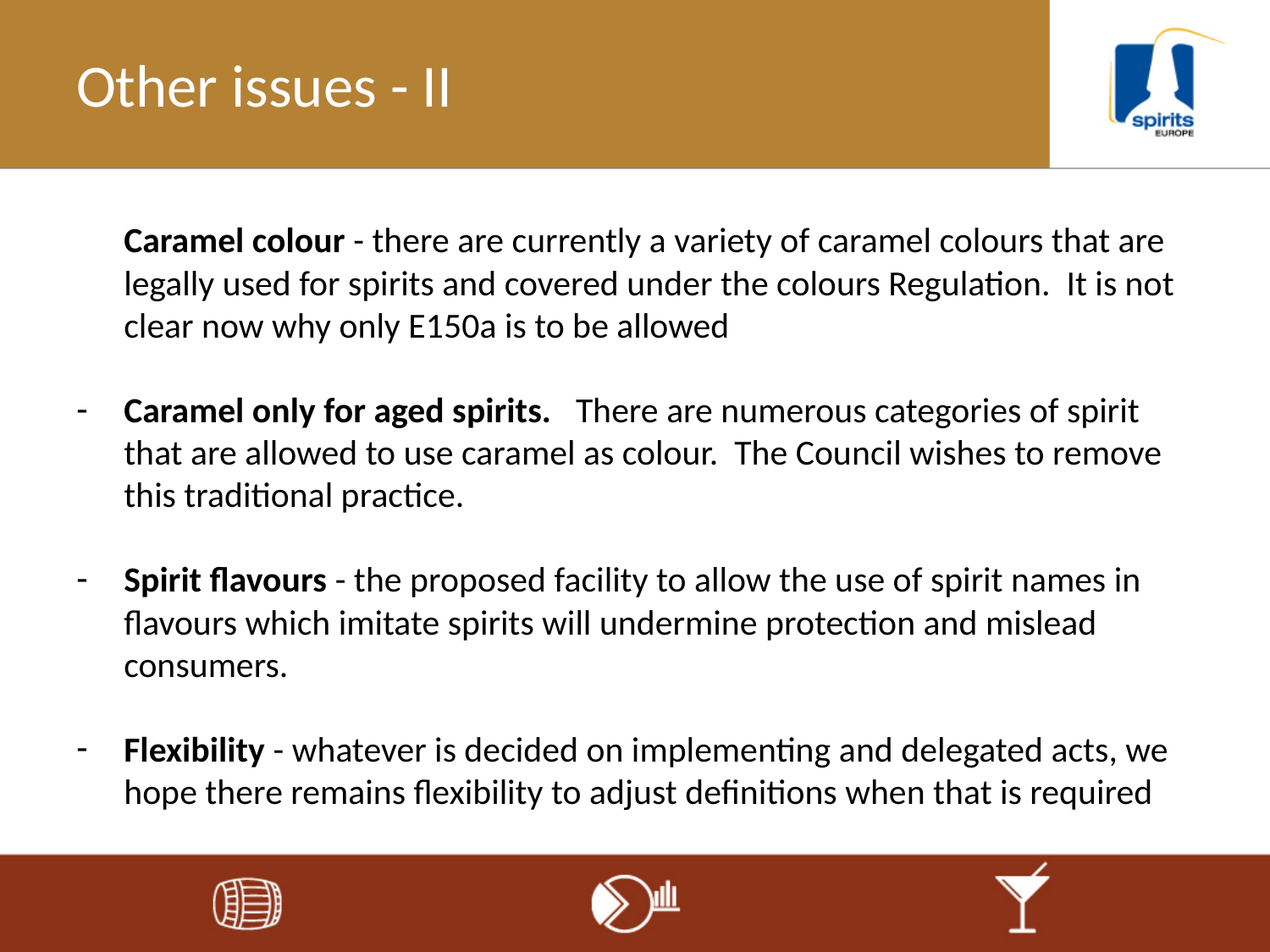

# Other issues - II
	Caramel colour - there are currently a variety of caramel colours that are legally used for spirits and covered under the colours Regulation.  It is not clear now why only E150a is to be allowed

Caramel only for aged spirits.   There are numerous categories of spirit that are allowed to use caramel as colour.  The Council wishes to remove this traditional practice.

Spirit flavours - the proposed facility to allow the use of spirit names in flavours which imitate spirits will undermine protection and mislead consumers.

Flexibility - whatever is decided on implementing and delegated acts, we hope there remains flexibility to adjust definitions when that is required